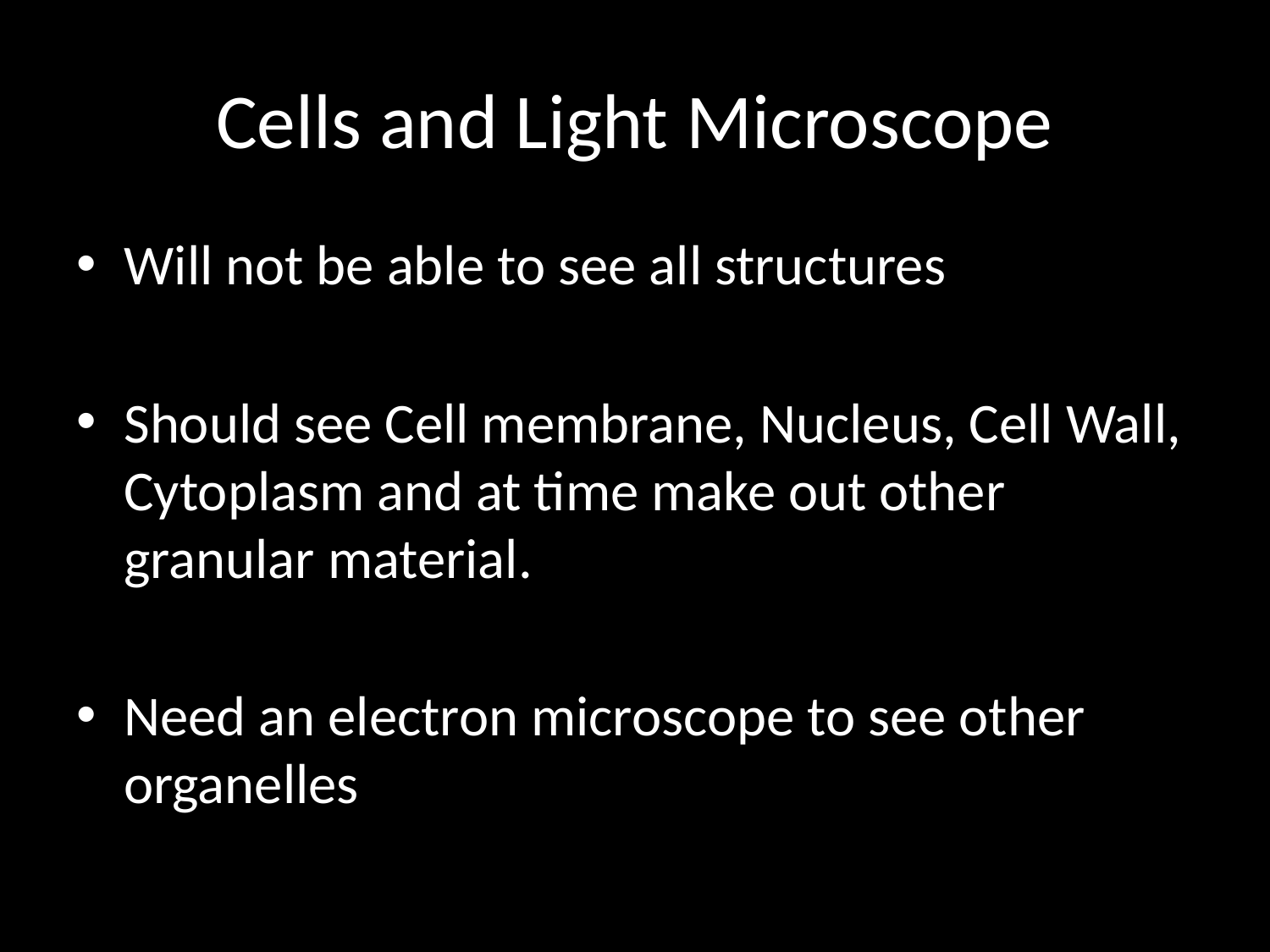

# Cells and Light Microscope
Will not be able to see all structures

Should see Cell membrane, Nucleus, Cell Wall, Cytoplasm and at time make out other granular material.

Need an electron microscope to see other organelles